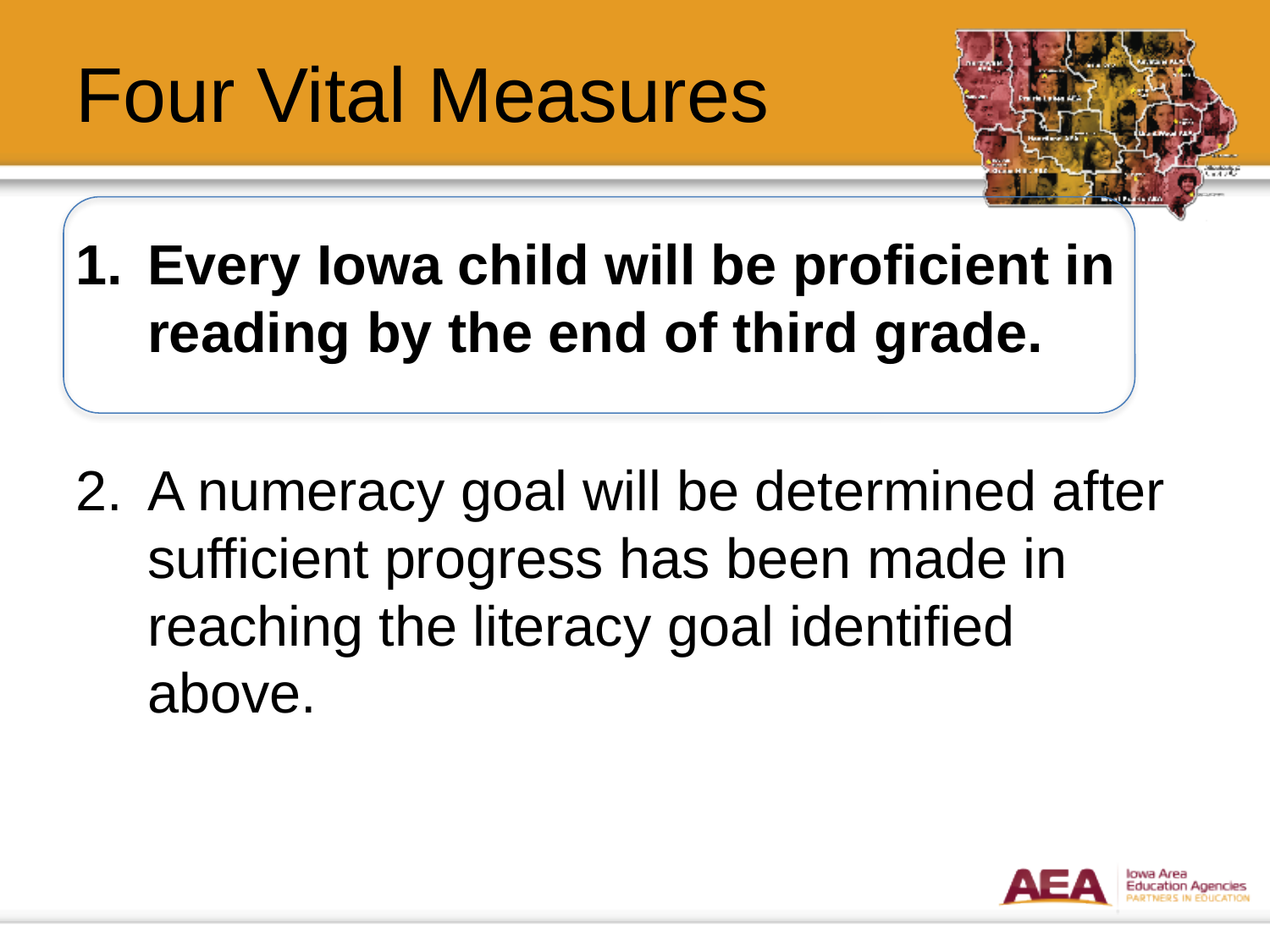

# Four Vital Measures

Every Iowa child will be proficient in reading by the end of third grade.

A numeracy goal will be determined after sufficient progress has been made in reaching the literacy goal identified above.